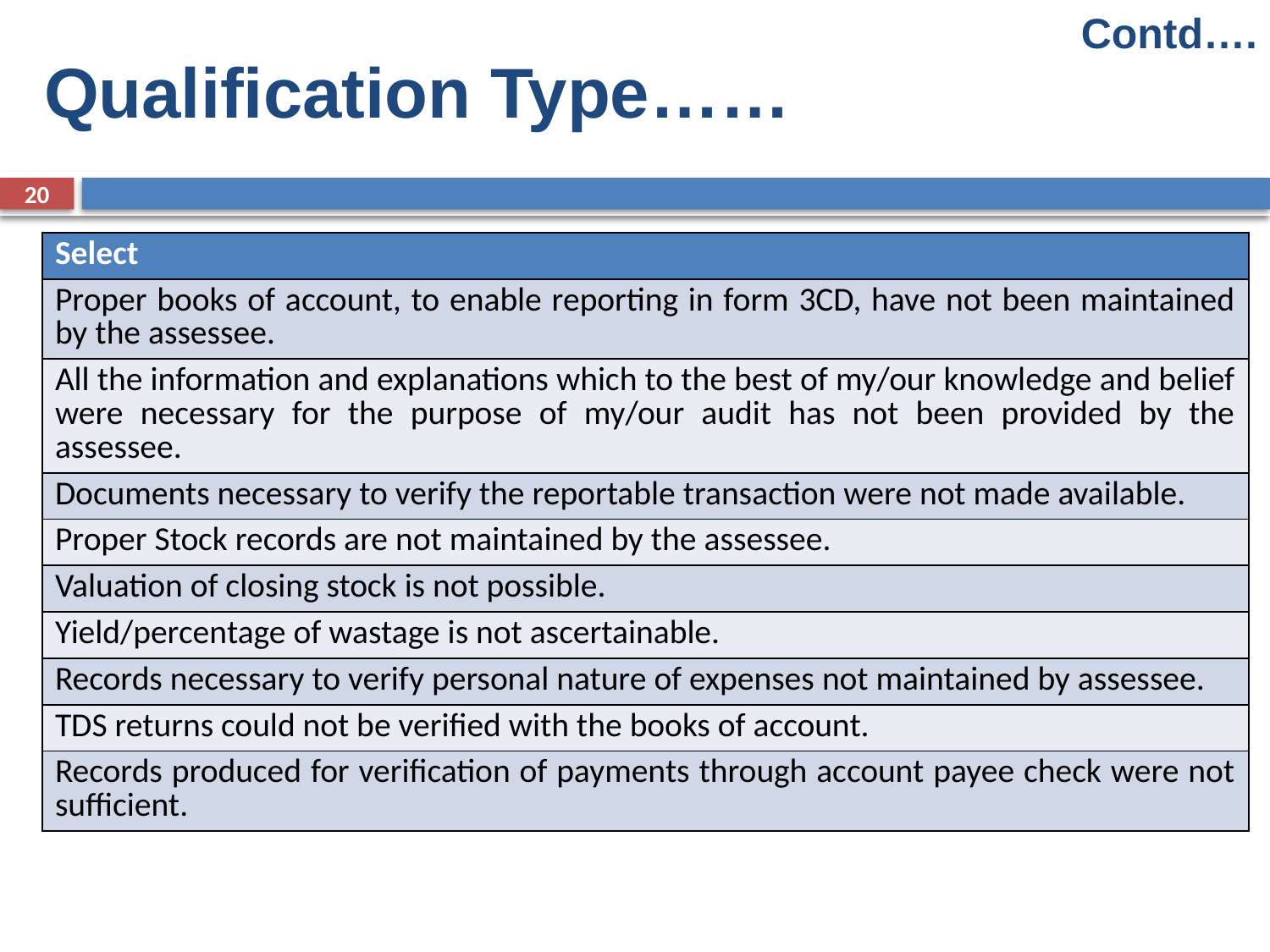

Contd….
Qualification Type……
20
| Select |
| --- |
| Proper books of account, to enable reporting in form 3CD, have not been maintained by the assessee. |
| All the information and explanations which to the best of my/our knowledge and belief were necessary for the purpose of my/our audit has not been provided by the assessee. |
| Documents necessary to verify the reportable transaction were not made available. |
| Proper Stock records are not maintained by the assessee. |
| Valuation of closing stock is not possible. |
| Yield/percentage of wastage is not ascertainable. |
| Records necessary to verify personal nature of expenses not maintained by assessee. |
| TDS returns could not be verified with the books of account. |
| Records produced for verification of payments through account payee check were not sufficient. |